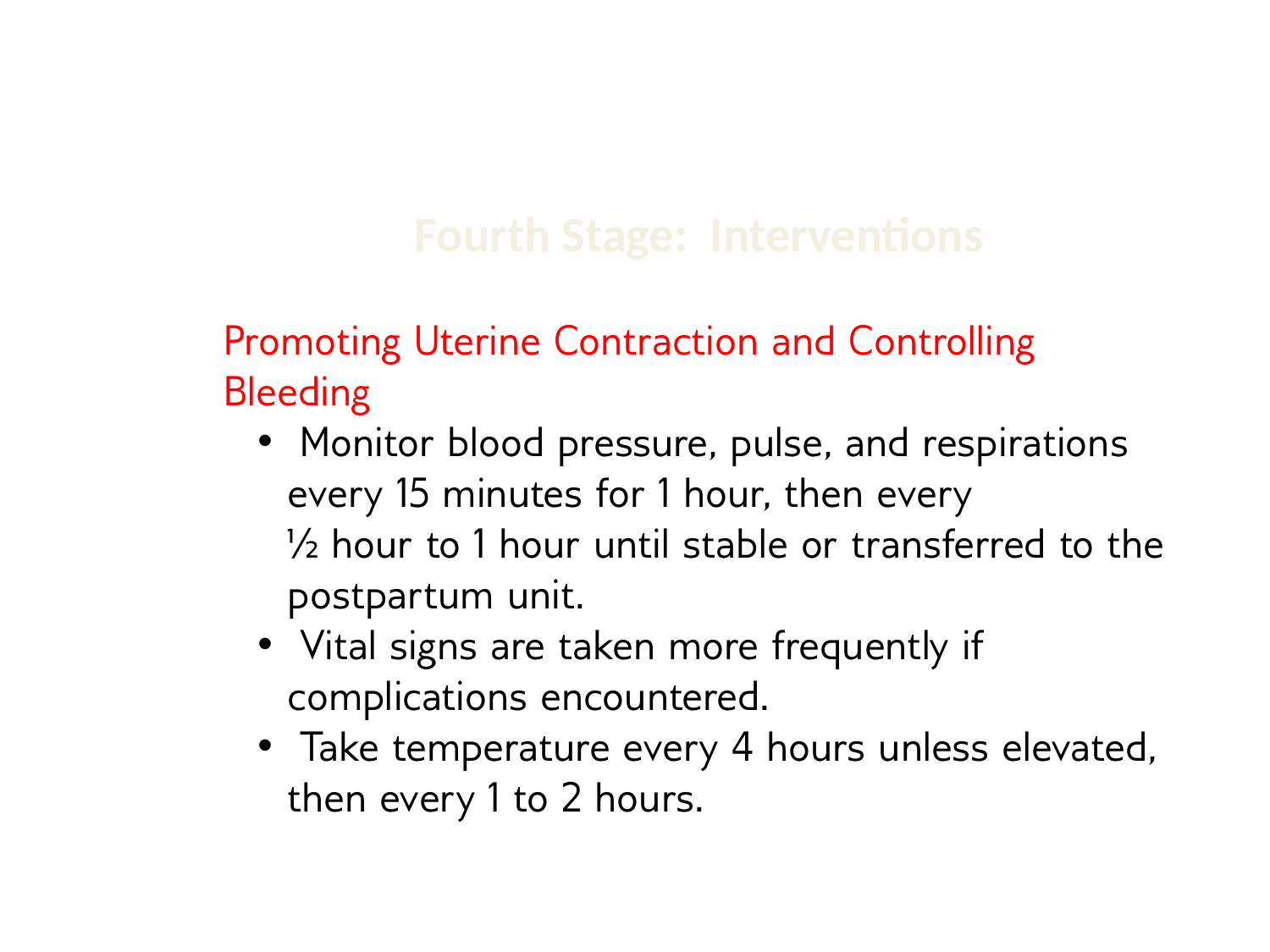

Fourth Stage:  Interventions

Promoting Uterine Contraction and Controlling Bleeding
 Monitor blood pressure, pulse, and respirations every 15 minutes for 1 hour, then every
½ hour to 1 hour until stable or transferred to the postpartum unit.
 Vital signs are taken more frequently if complications encountered.
 Take temperature every 4 hours unless elevated, then every 1 to 2 hours.